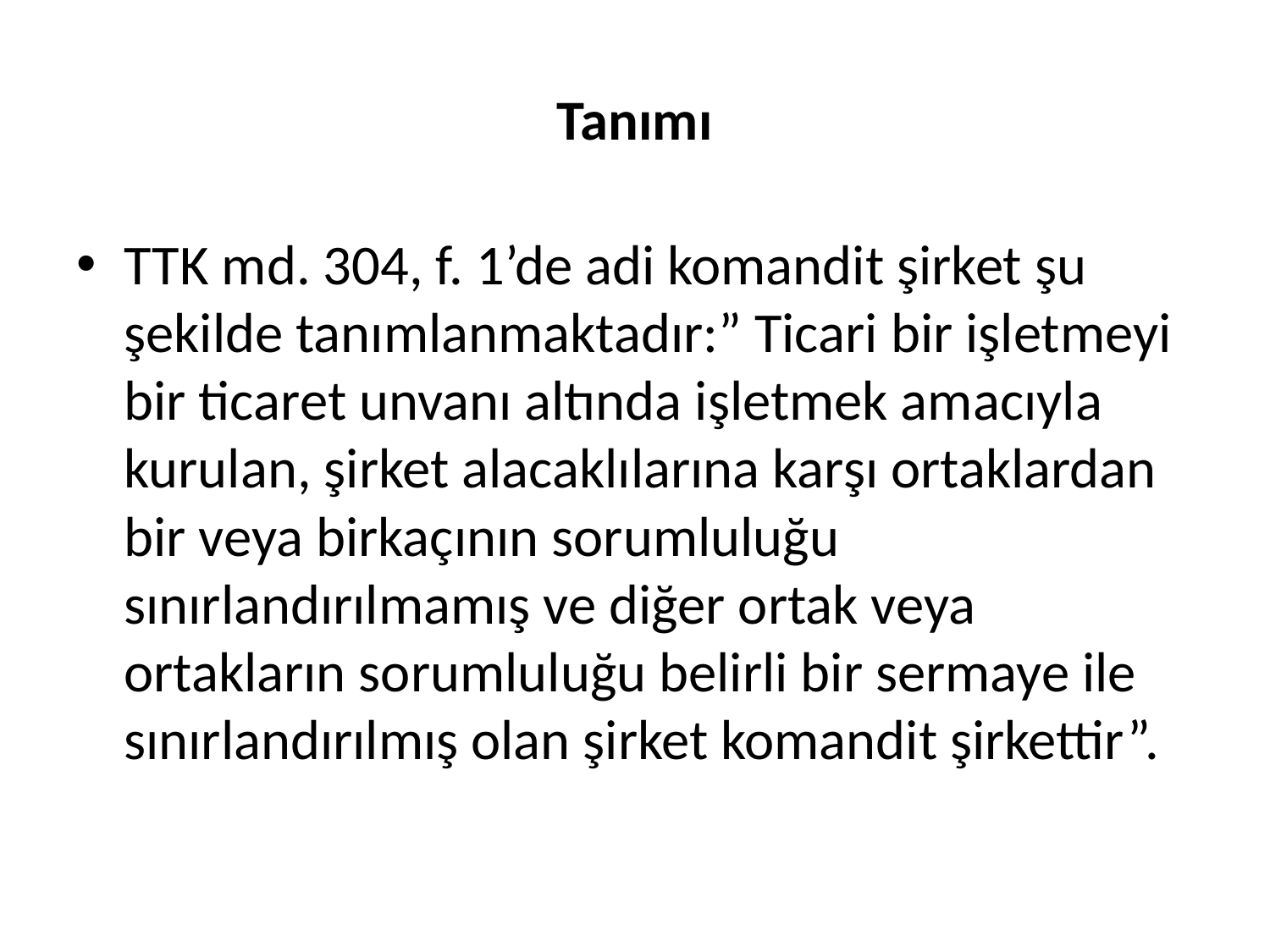

# Tanımı
TTK md. 304, f. 1’de adi komandit şirket şu şekilde tanımlanmaktadır:” Ticari bir işletmeyi bir ticaret unvanı altında işletmek amacıyla kurulan, şirket alacaklılarına karşı ortaklardan bir veya birkaçının sorumluluğu sınırlandırılmamış ve diğer ortak veya ortakların sorumluluğu belirli bir sermaye ile sınırlandırılmış olan şirket komandit şirkettir”.